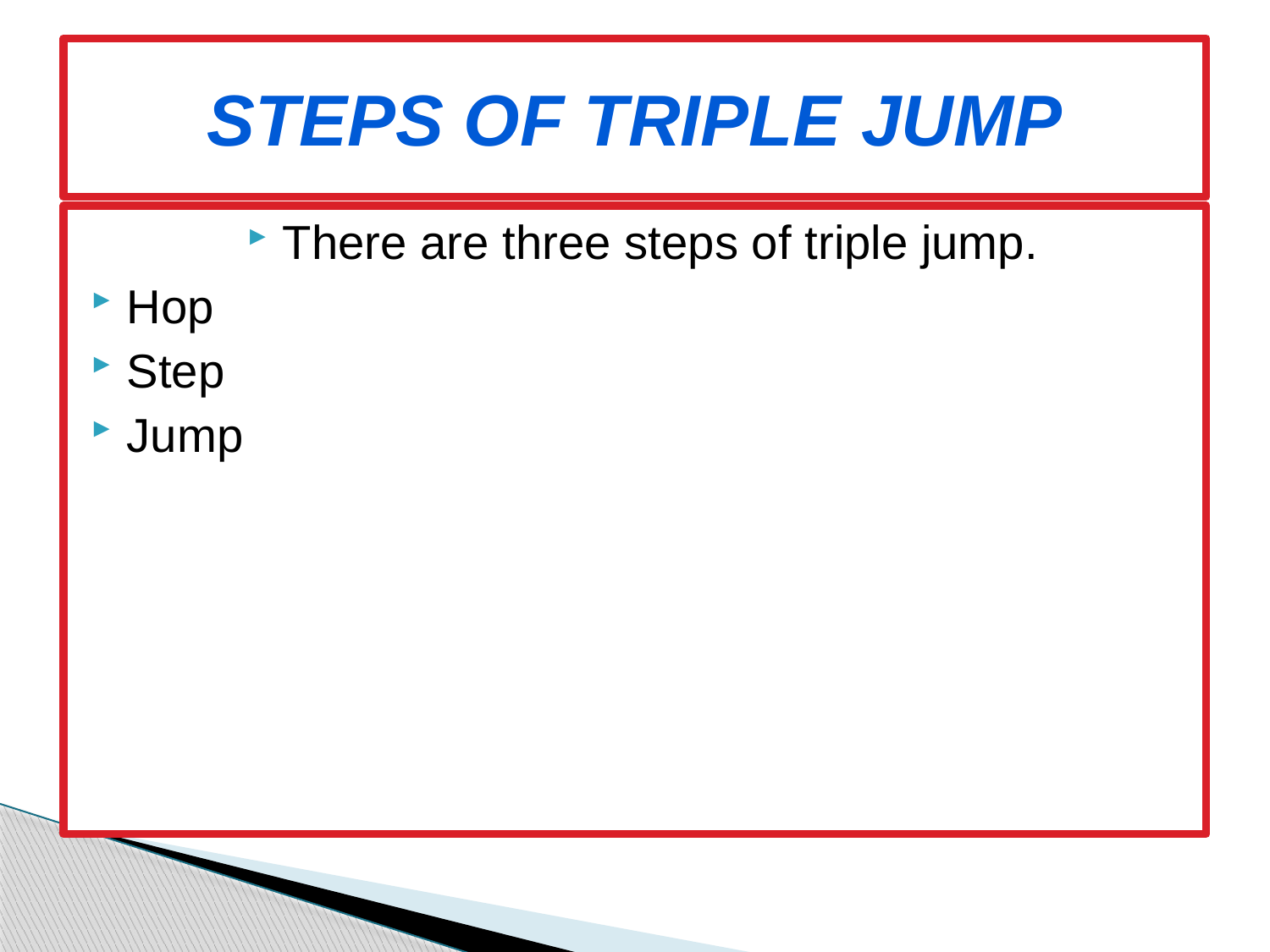

# Steps of Triple Jump
There are three steps of triple jump.
Hop
Step
Jump